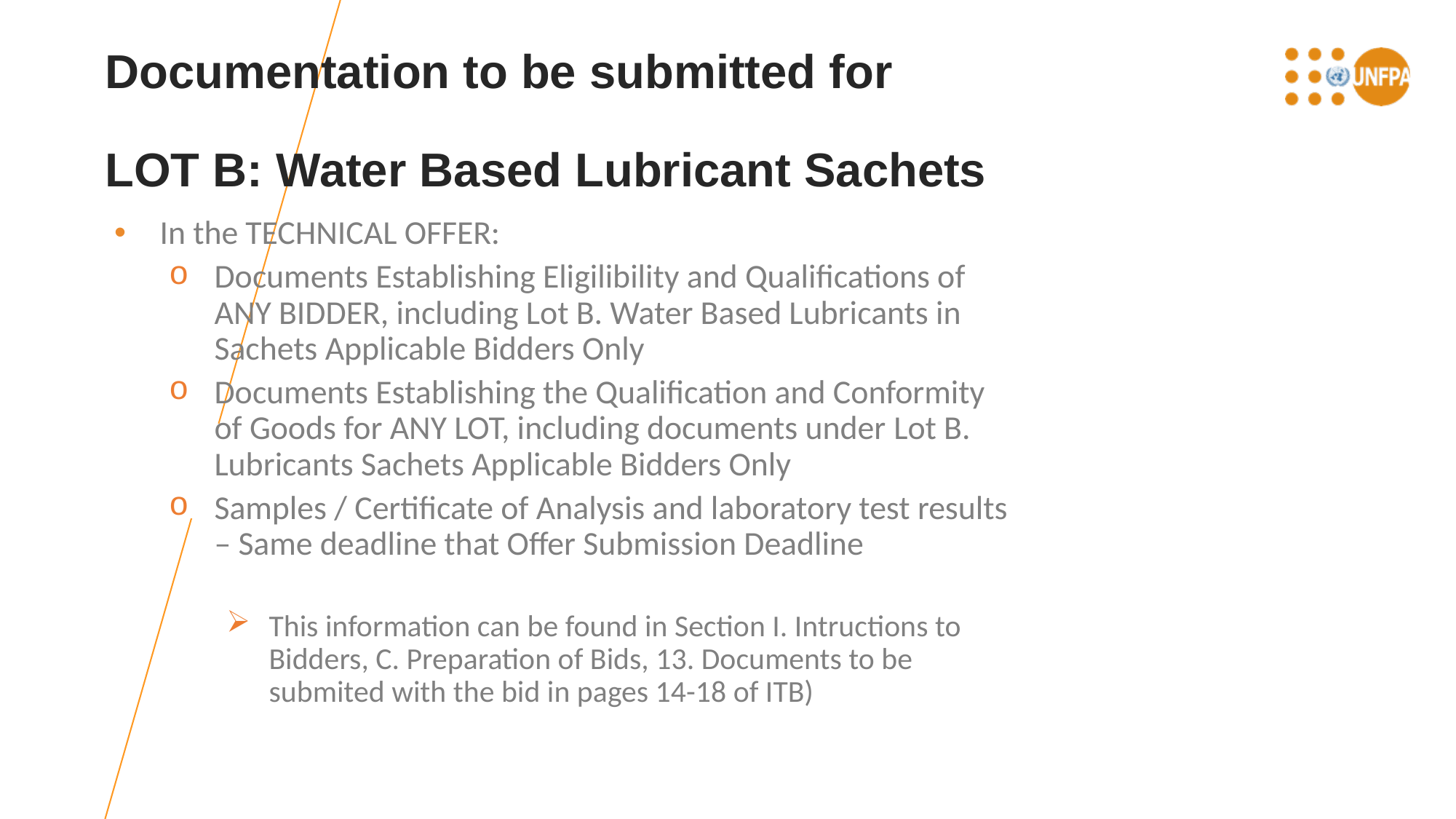

# Documentation to be submitted for LOT B: Water Based Lubricant Sachets
In the TECHNICAL OFFER:
Documents Establishing Eligilibility and Qualifications of ANY BIDDER, including Lot B. Water Based Lubricants in Sachets Applicable Bidders Only
Documents Establishing the Qualification and Conformity of Goods for ANY LOT, including documents under Lot B. Lubricants Sachets Applicable Bidders Only
Samples / Certificate of Analysis and laboratory test results – Same deadline that Offer Submission Deadline

This information can be found in Section I. Intructions to Bidders, C. Preparation of Bids, 13. Documents to be submited with the bid in pages 14-18 of ITB)